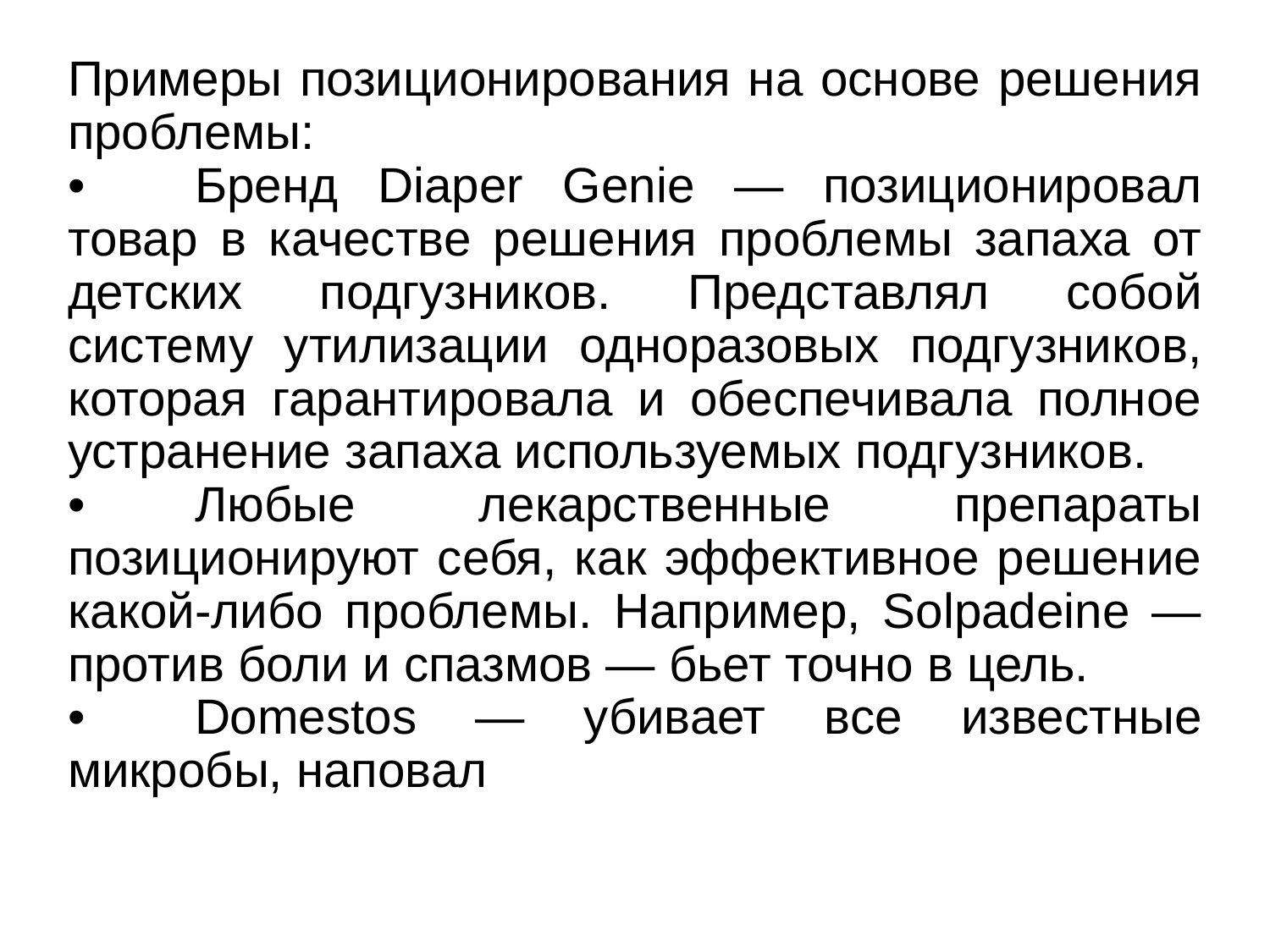

Примеры позиционирования на основе решения проблемы:
•	Бренд Diaper Genie — позиционировал товар в качестве решения проблемы запаха от детских подгузников. Представлял собой систему утилизации одноразовых подгузников, которая гарантировала и обеспечивала полное устранение запаха используемых подгузников.
•	Любые лекарственные препараты позиционируют себя, как эффективное решение какой-либо проблемы. Например, Solpadeine — против боли и спазмов — бьет точно в цель.
•	Domestos — убивает все известные микробы, наповал